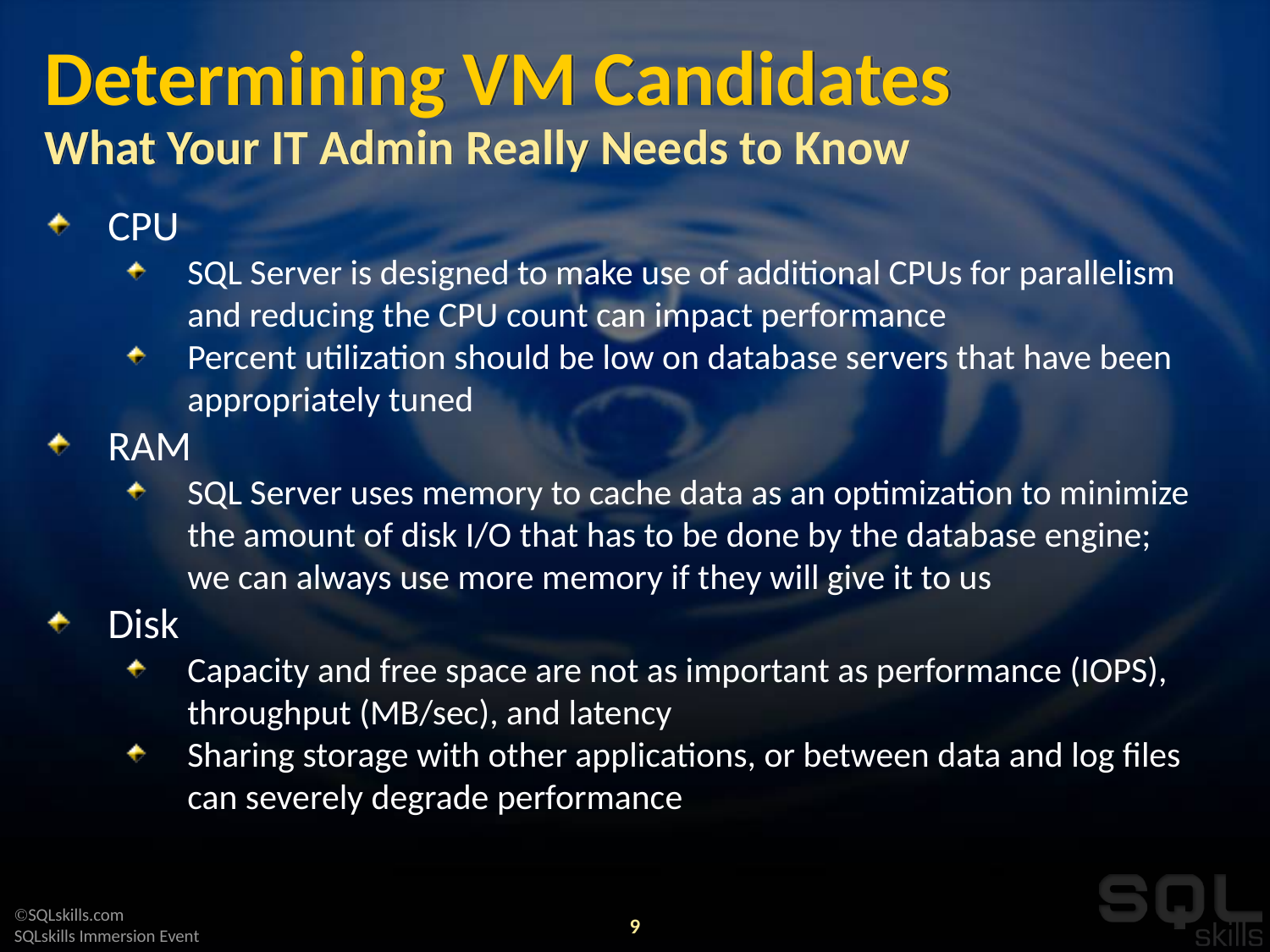

# Determining VM Candidates What Your IT Admin Really Needs to Know
CPU
SQL Server is designed to make use of additional CPUs for parallelism and reducing the CPU count can impact performance
Percent utilization should be low on database servers that have been appropriately tuned
RAM
SQL Server uses memory to cache data as an optimization to minimize the amount of disk I/O that has to be done by the database engine; we can always use more memory if they will give it to us
Disk
Capacity and free space are not as important as performance (IOPS), throughput (MB/sec), and latency
Sharing storage with other applications, or between data and log files can severely degrade performance
9